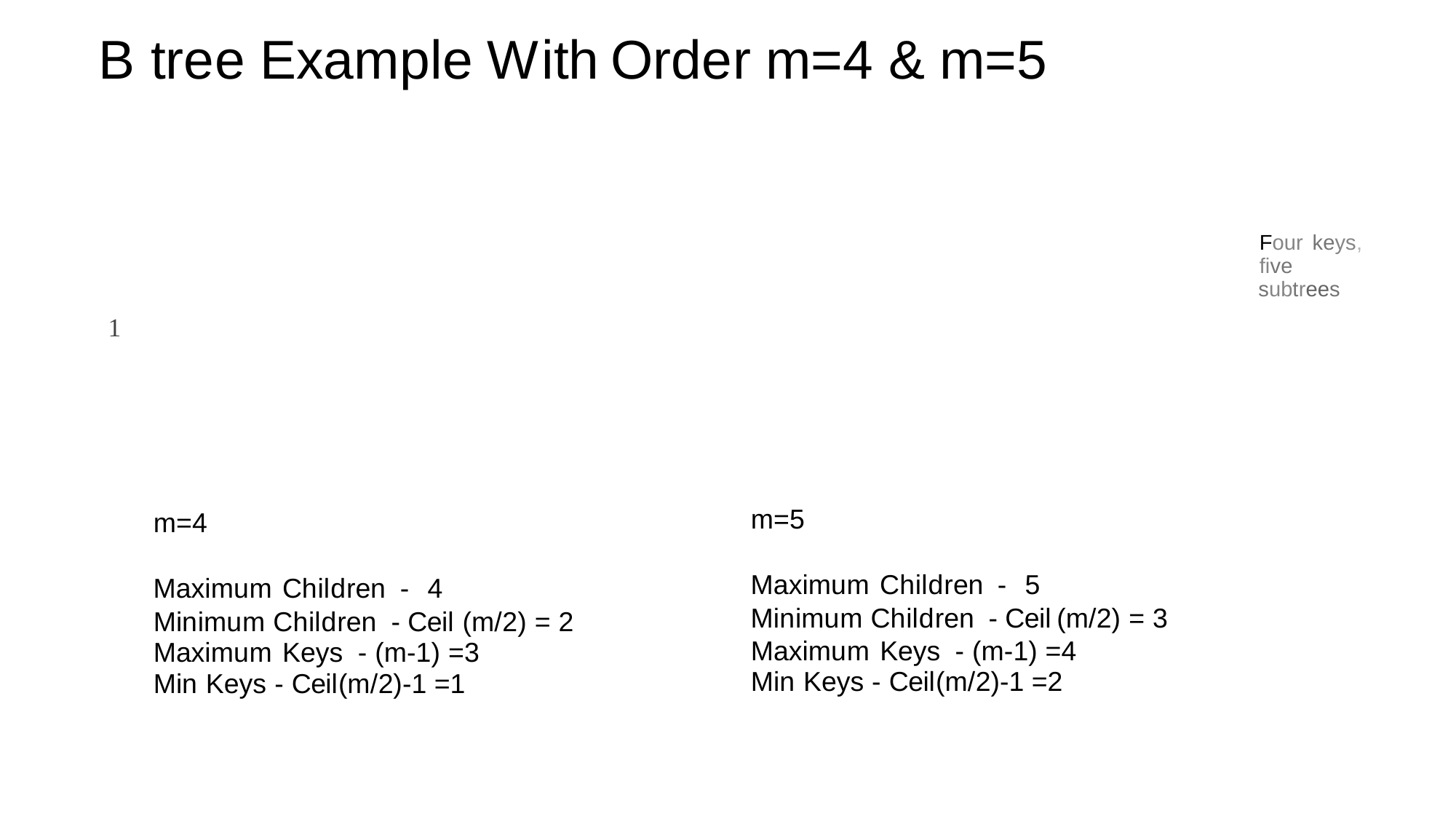

B
tree
Example
With
Order
m=4
&
m=5
Four keys, five
subtrees
1
m=5
m=4
Maximum Children -
5
Maximum Children -
4
Minimum Children - Ceil
(m/2) = 3
Minimum Children - Ceil (m/2) = 2
Maximum Keys - (m-1) =3
Min Keys - Ceil(m/2)-1 =1
Maximum Keys - (m-1) =4
Min Keys - Ceil(m/2)-1 =2